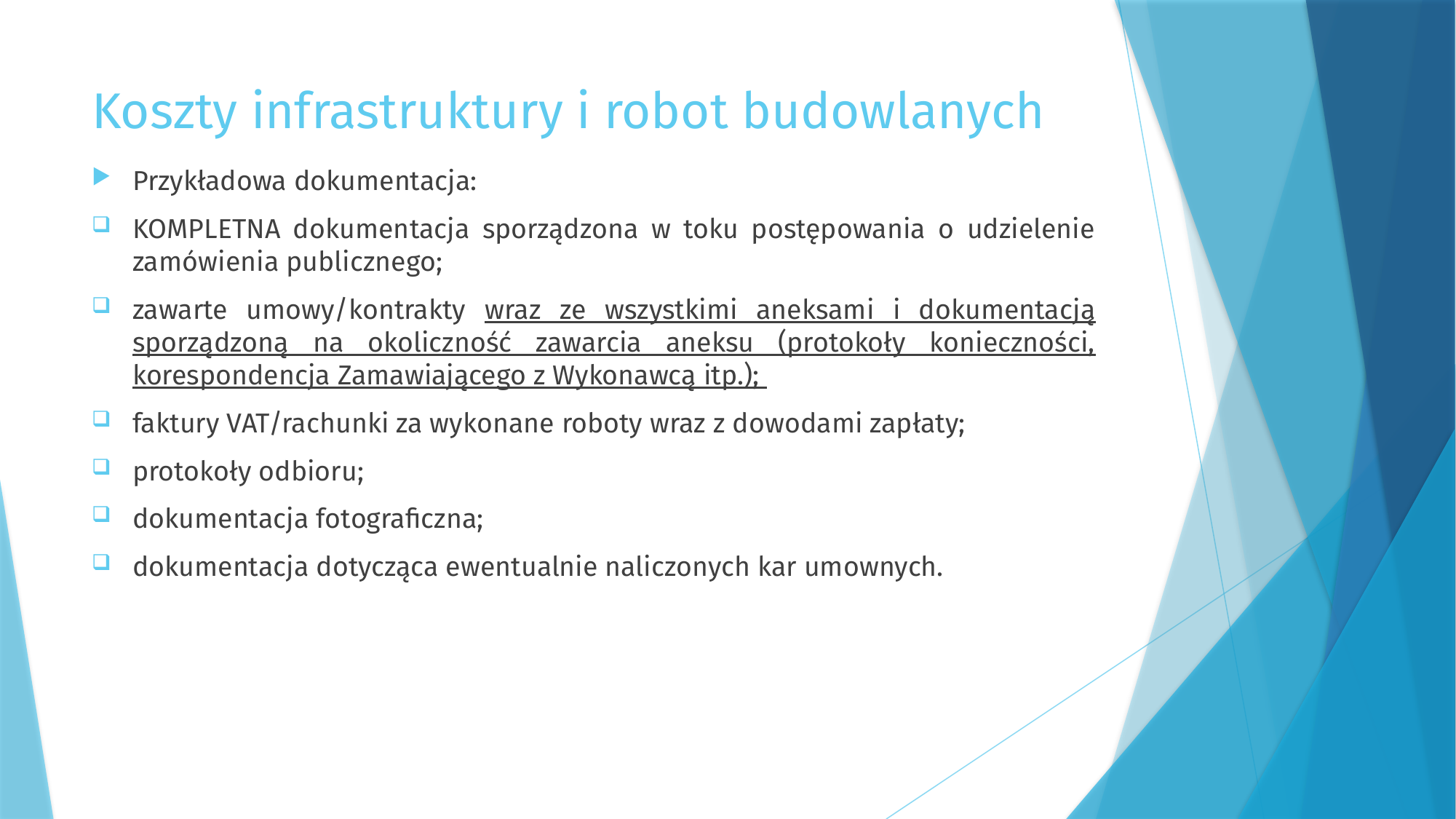

# Koszty infrastruktury i robot budowlanych
Przykładowa dokumentacja:
KOMPLETNA dokumentacja sporządzona w toku postępowania o udzielenie zamówienia publicznego;
zawarte umowy/kontrakty wraz ze wszystkimi aneksami i dokumentacją sporządzoną na okoliczność zawarcia aneksu (protokoły konieczności, korespondencja Zamawiającego z Wykonawcą itp.);
faktury VAT/rachunki za wykonane roboty wraz z dowodami zapłaty;
protokoły odbioru;
dokumentacja fotograficzna;
dokumentacja dotycząca ewentualnie naliczonych kar umownych.